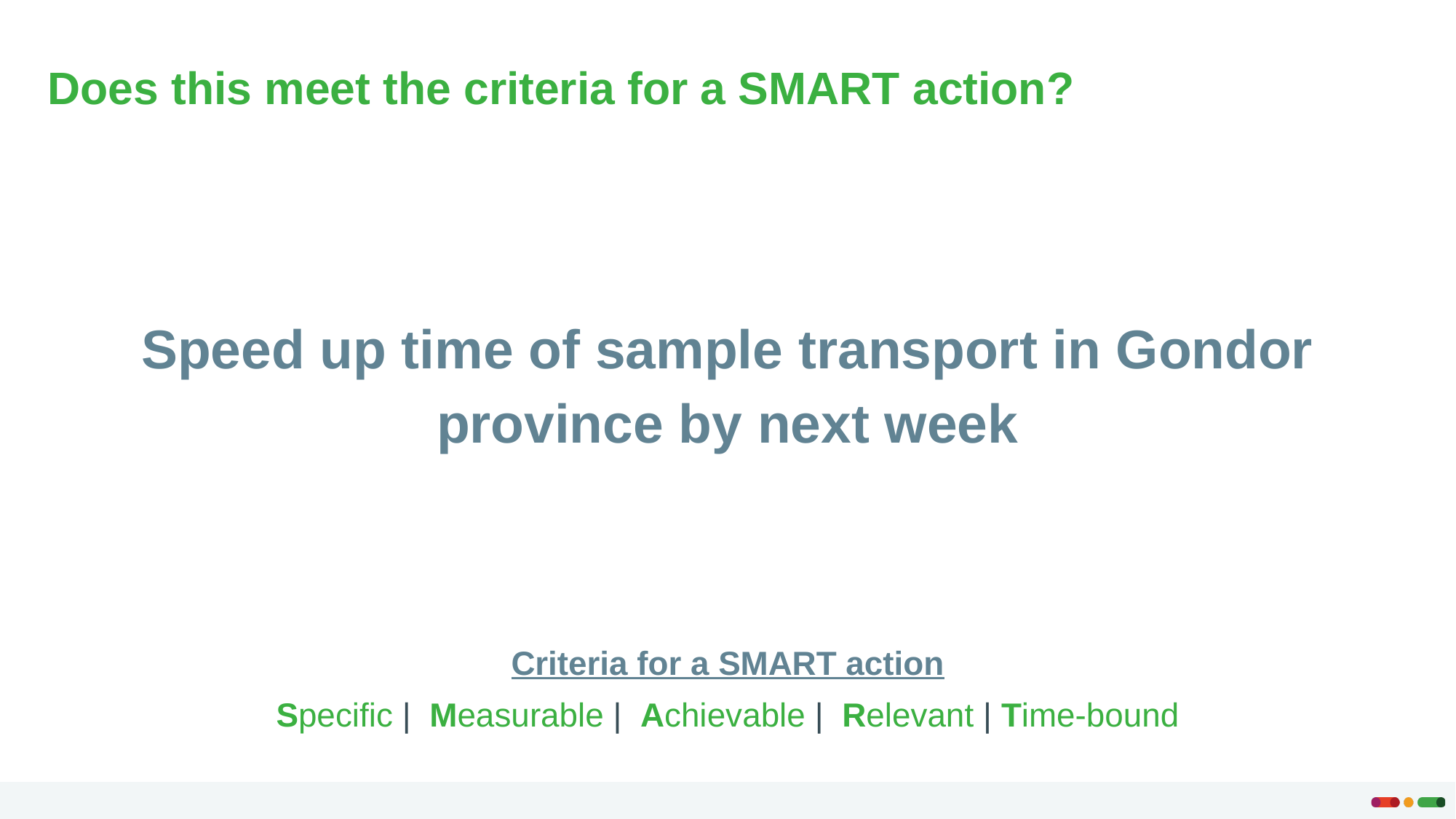

Does this meet the criteria for a SMART action?
Speed up time of sample transport in Gondor province by next week
Criteria for a SMART action
Specific |  Measurable |  Achievable |  Relevant | Time-bound